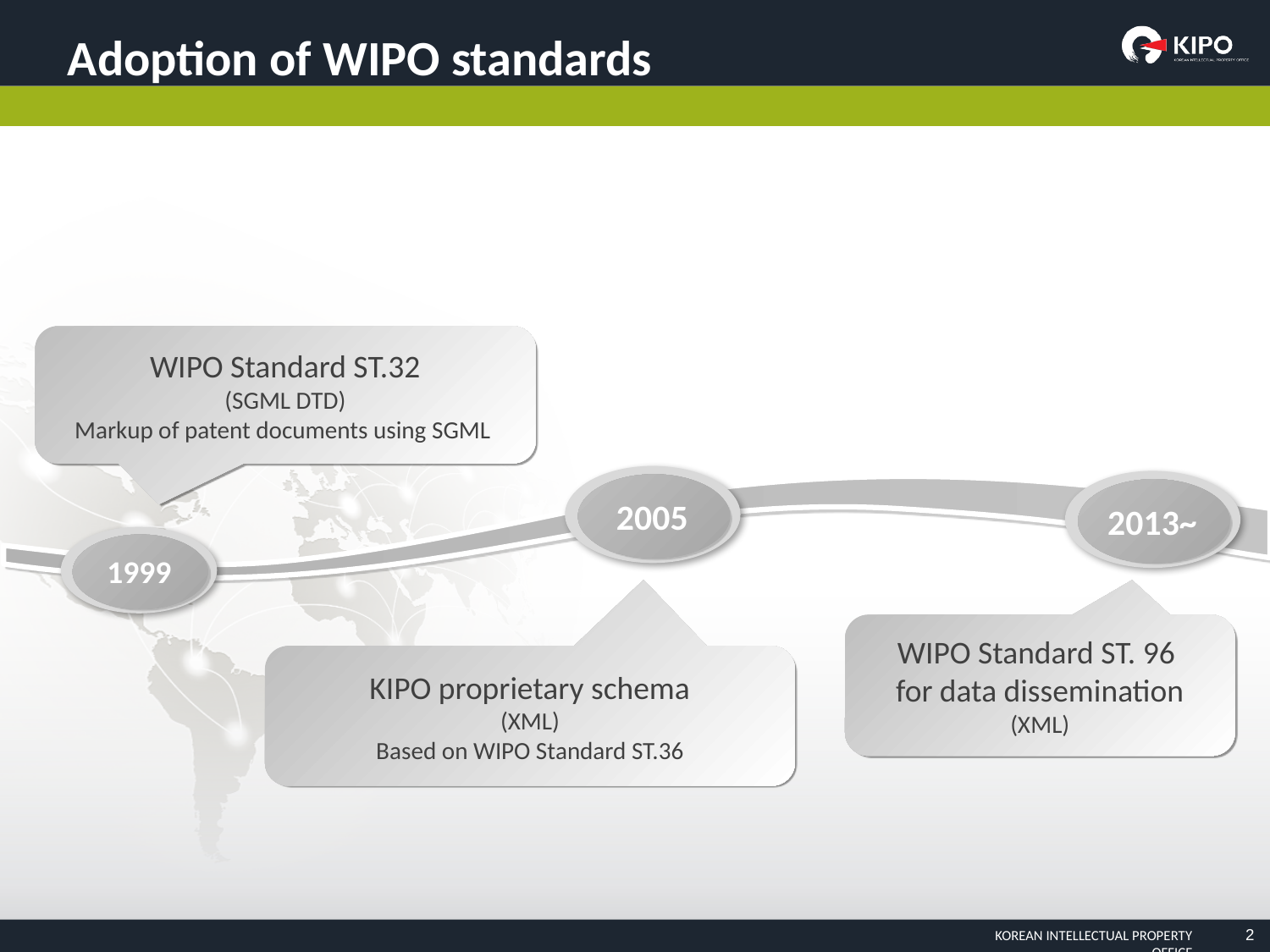

Adoption of WIPO standards
WIPO Standard ST.32
(SGML DTD)
Markup of patent documents using SGML

2005

2013~

1999
WIPO Standard ST. 96
for data dissemination
(XML)
KIPO proprietary schema
(XML)
Based on WIPO Standard ST.36